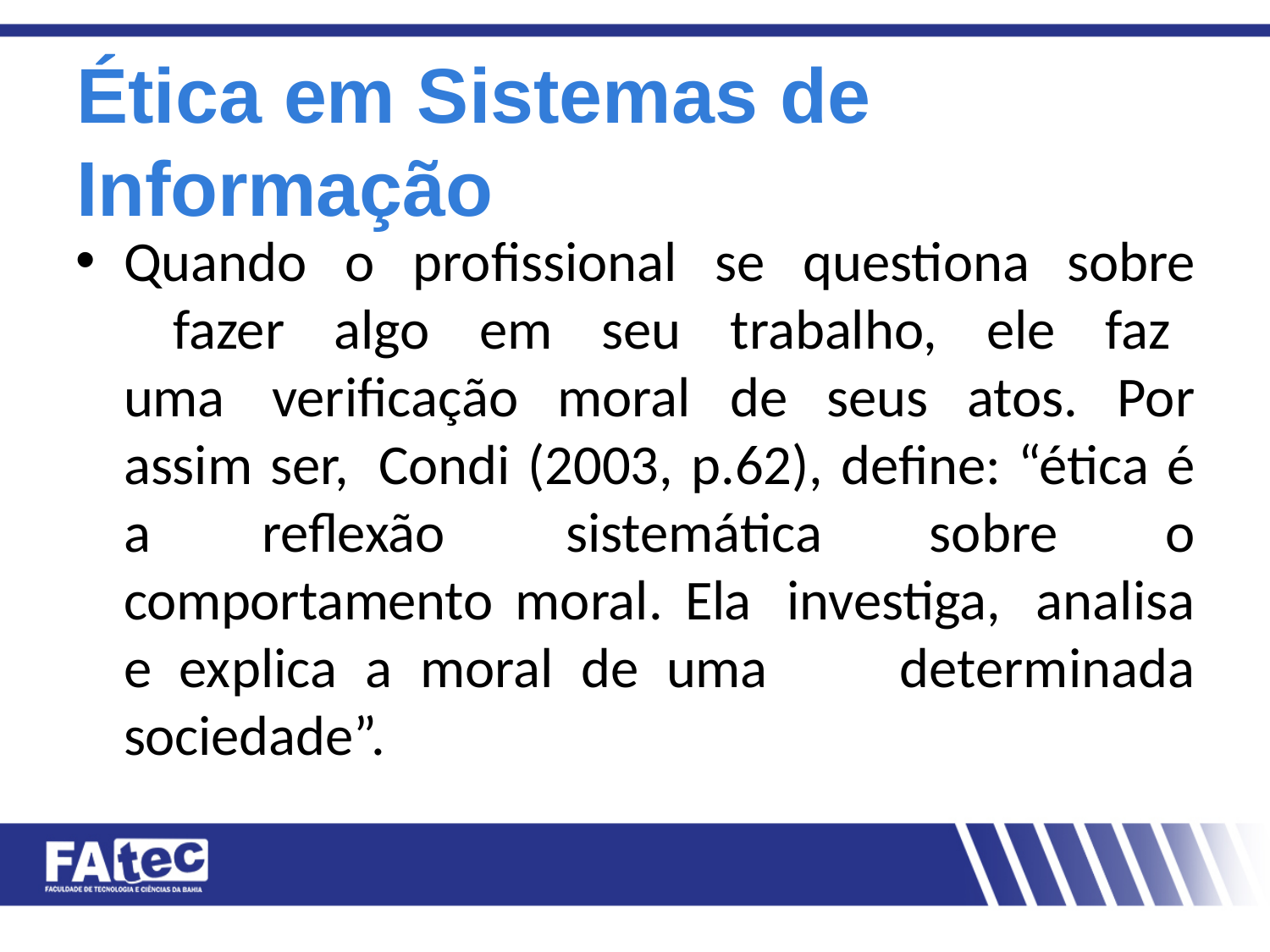

# Ética em Sistemas de Informação
Quando  o  profissional  se  questiona  sobre 	fazer  algo  em  seu  trabalho,  ele  faz  uma 	verificação moral de seus atos. Por assim ser, 	Condi (2003, p.62), define: “ética é a reflexão 	sistemática sobre o comportamento moral. Ela 	investiga, analisa e explica a moral de uma 	determinada sociedade”.